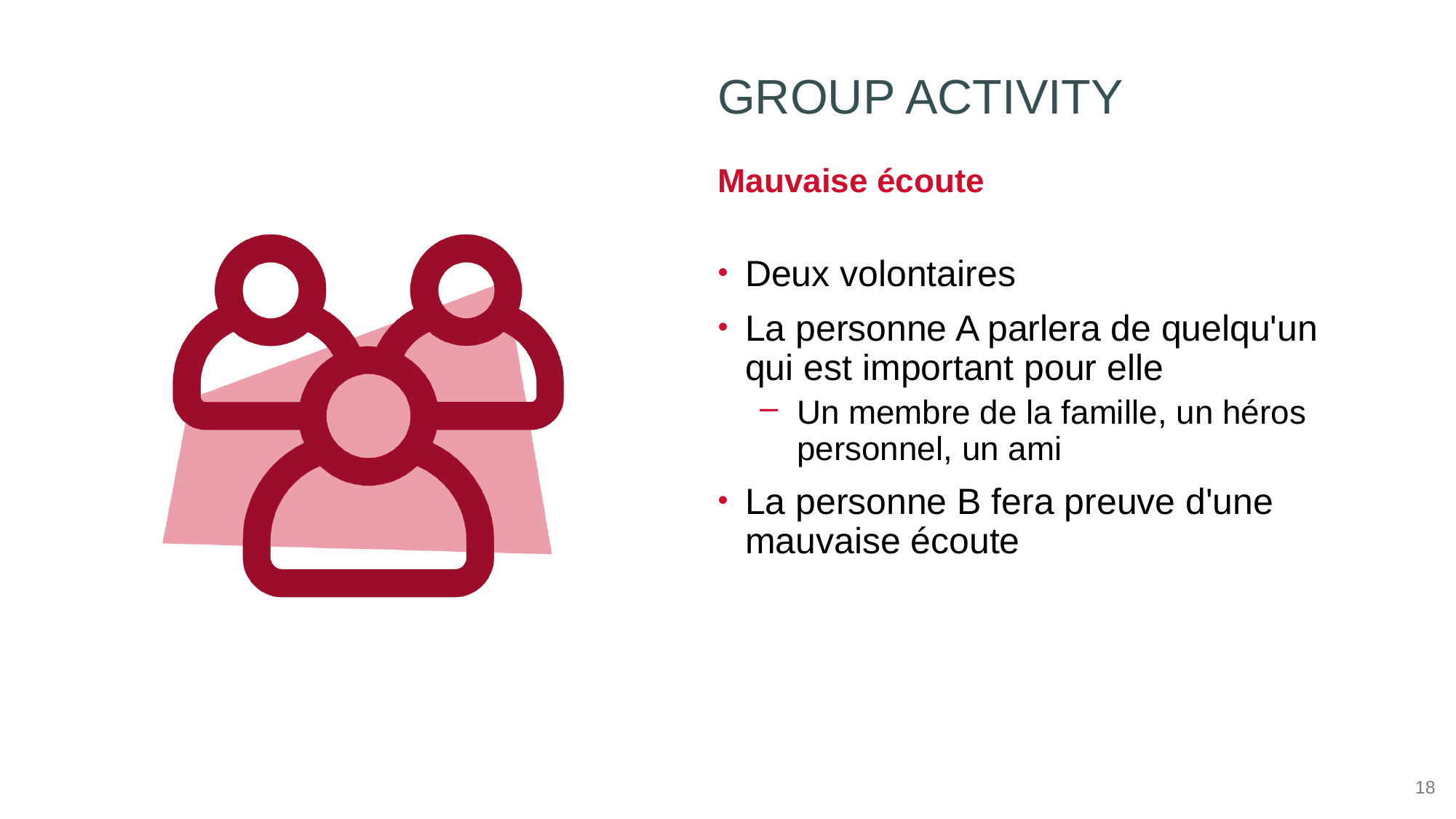

Mauvaise écoute
Deux volontaires
La personne A parlera de quelqu'un qui est important pour elle
Un membre de la famille, un héros personnel, un ami
La personne B fera preuve d'une mauvaise écoute

18